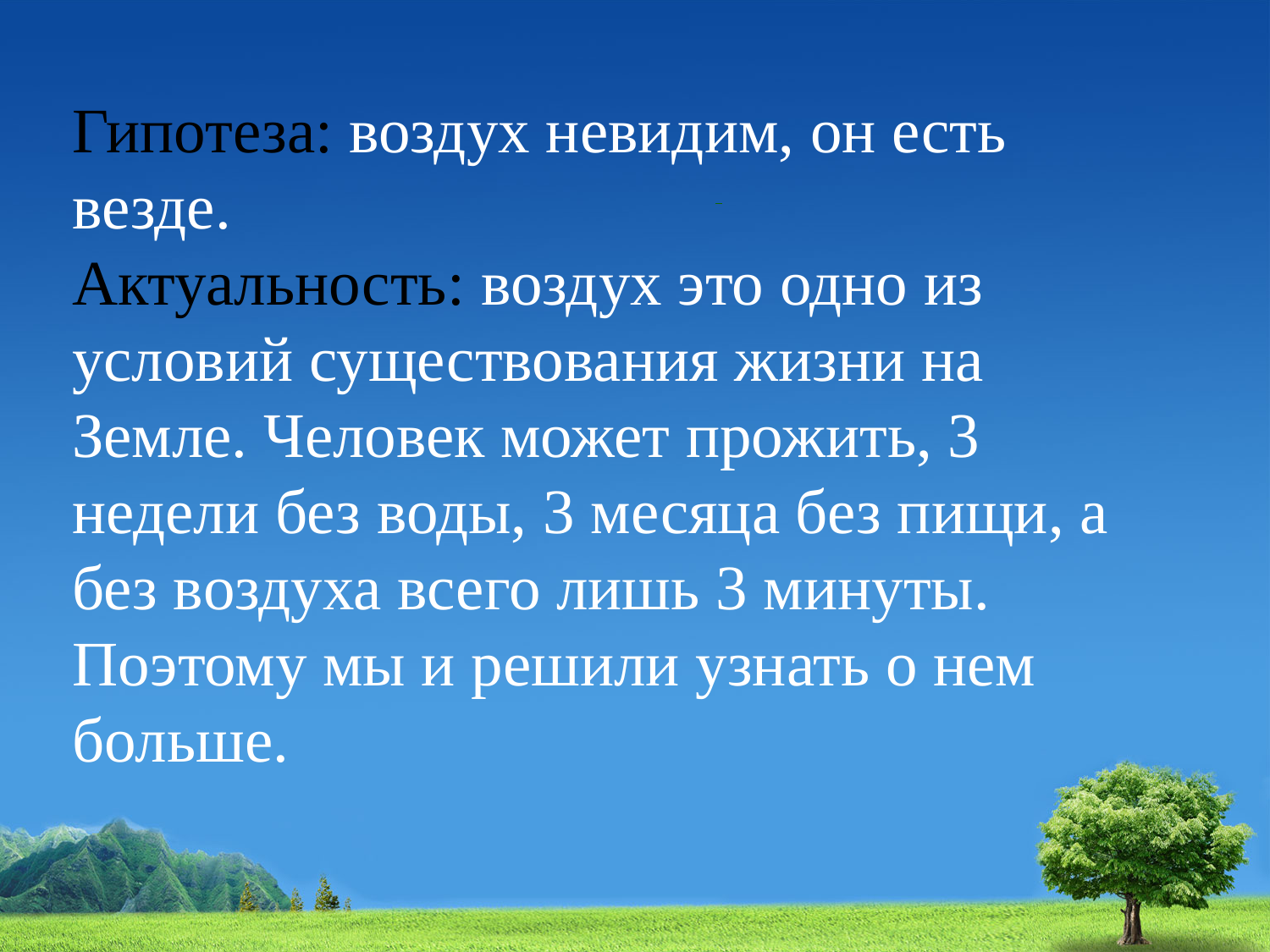

Гипотеза: воздух невидим, он есть везде.
Актуальность: воздух это одно из условий существования жизни на Земле. Человек может прожить, 3 недели без воды, 3 месяца без пищи, а  без воздуха всего лишь 3 минуты. Поэтому мы и решили узнать о нем больше.